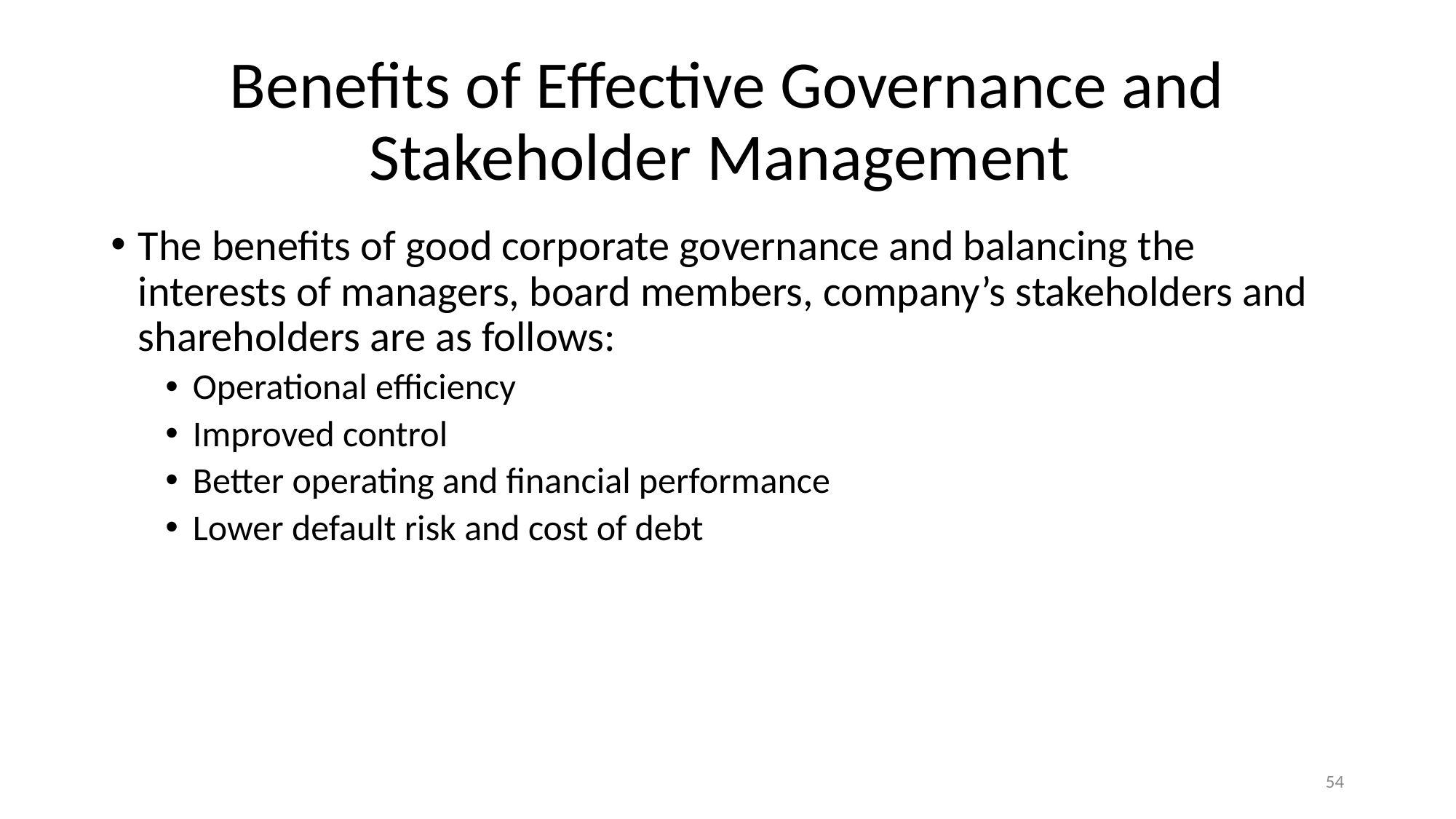

# Benefits of Effective Governance and Stakeholder Management
The benefits of good corporate governance and balancing the interests of managers, board members, company’s stakeholders and shareholders are as follows:
Operational efficiency
Improved control
Better operating and financial performance
Lower default risk and cost of debt
54